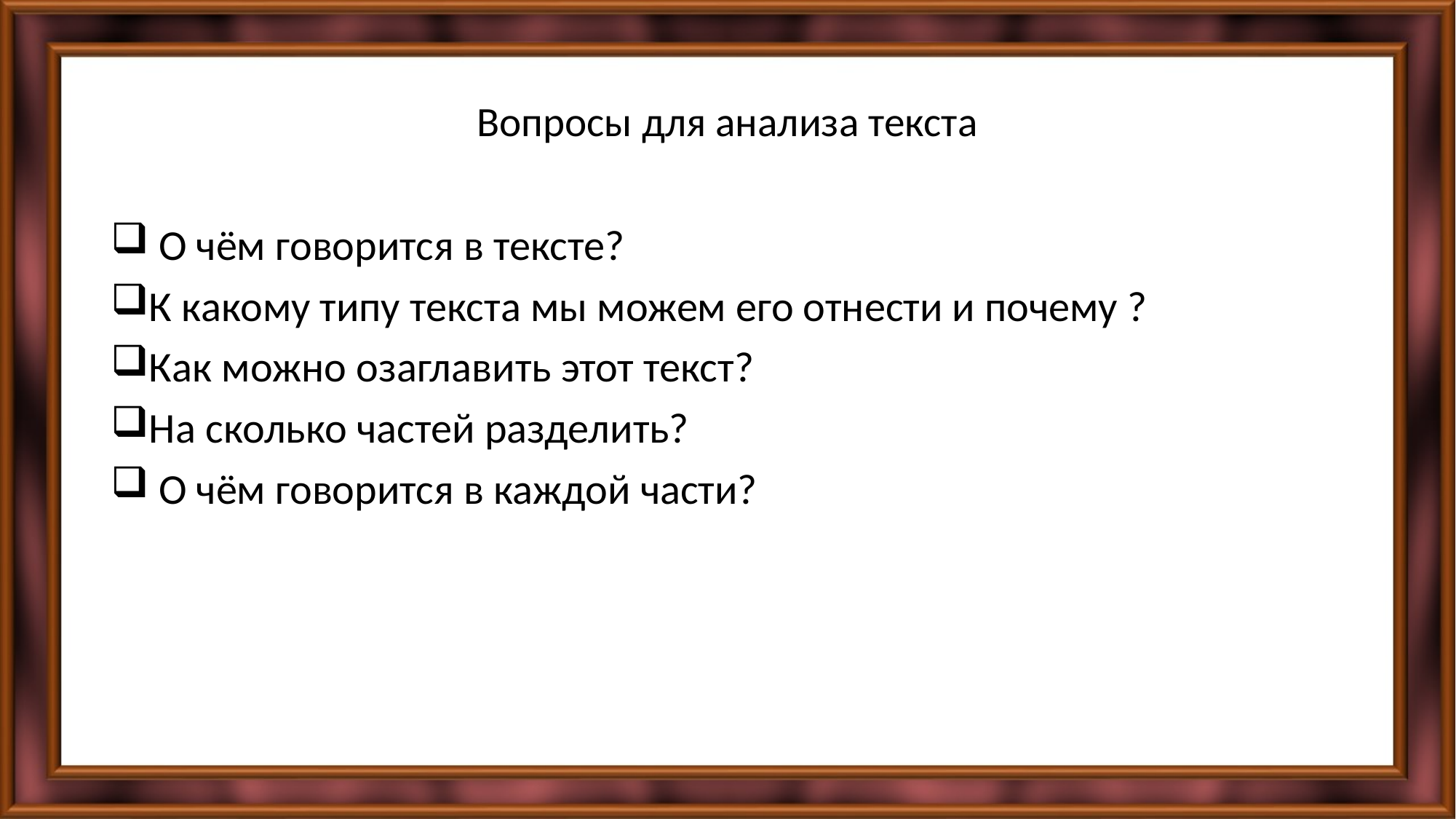

# Вопросы для анализа текста
 О чём говорится в тексте?
К какому типу текста мы можем его отнести и почему ?
Как можно озаглавить этот текст?
На сколько частей разделить?
 О чём говорится в каждой части?